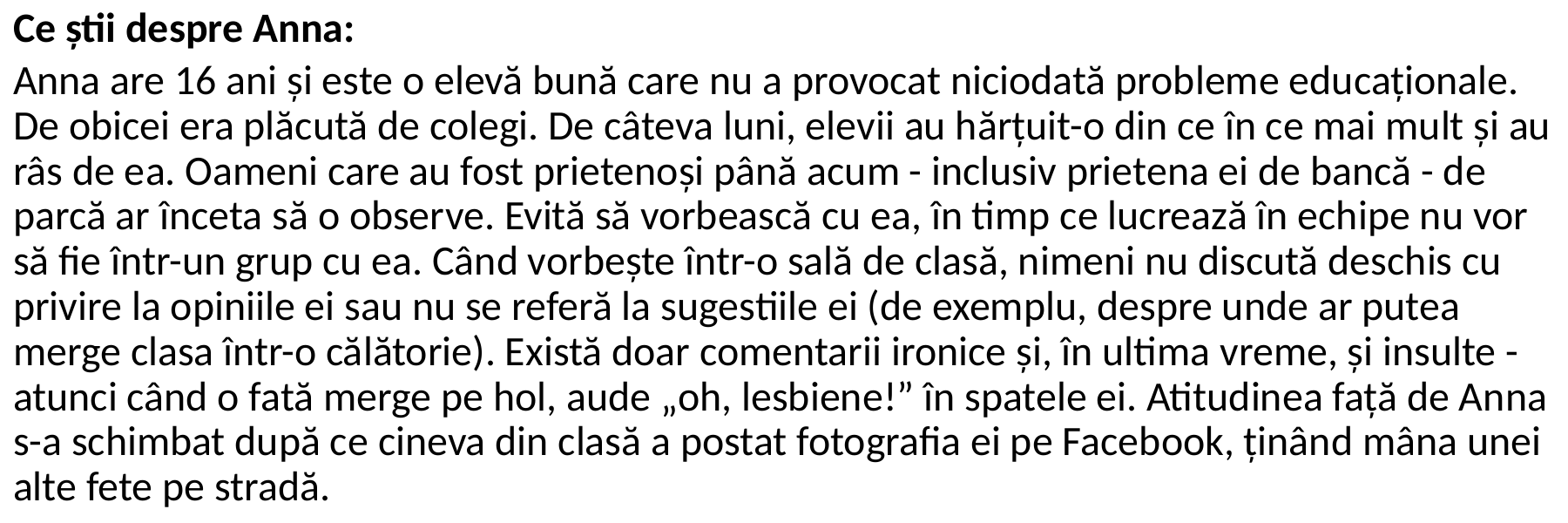

Ce știi despre Anna:
Anna are 16 ani și este o elevă bună care nu a provocat niciodată probleme educaționale. De obicei era plăcută de colegi. De câteva luni, elevii au hărțuit-o din ce în ce mai mult și au râs de ea. Oameni care au fost prietenoși până acum - inclusiv prietena ei de bancă - de parcă ar înceta să o observe. Evită să vorbească cu ea, în timp ce lucrează în echipe nu vor să fie într-un grup cu ea. Când vorbește într-o sală de clasă, nimeni nu discută deschis cu privire la opiniile ei sau nu se referă la sugestiile ei (de exemplu, despre unde ar putea merge clasa într-o călătorie). Există doar comentarii ironice și, în ultima vreme, și insulte - atunci când o fată merge pe hol, aude „oh, lesbiene!” în spatele ei. Atitudinea față de Anna s-a schimbat după ce cineva din clasă a postat fotografia ei pe Facebook, ținând mâna unei alte fete pe stradă.